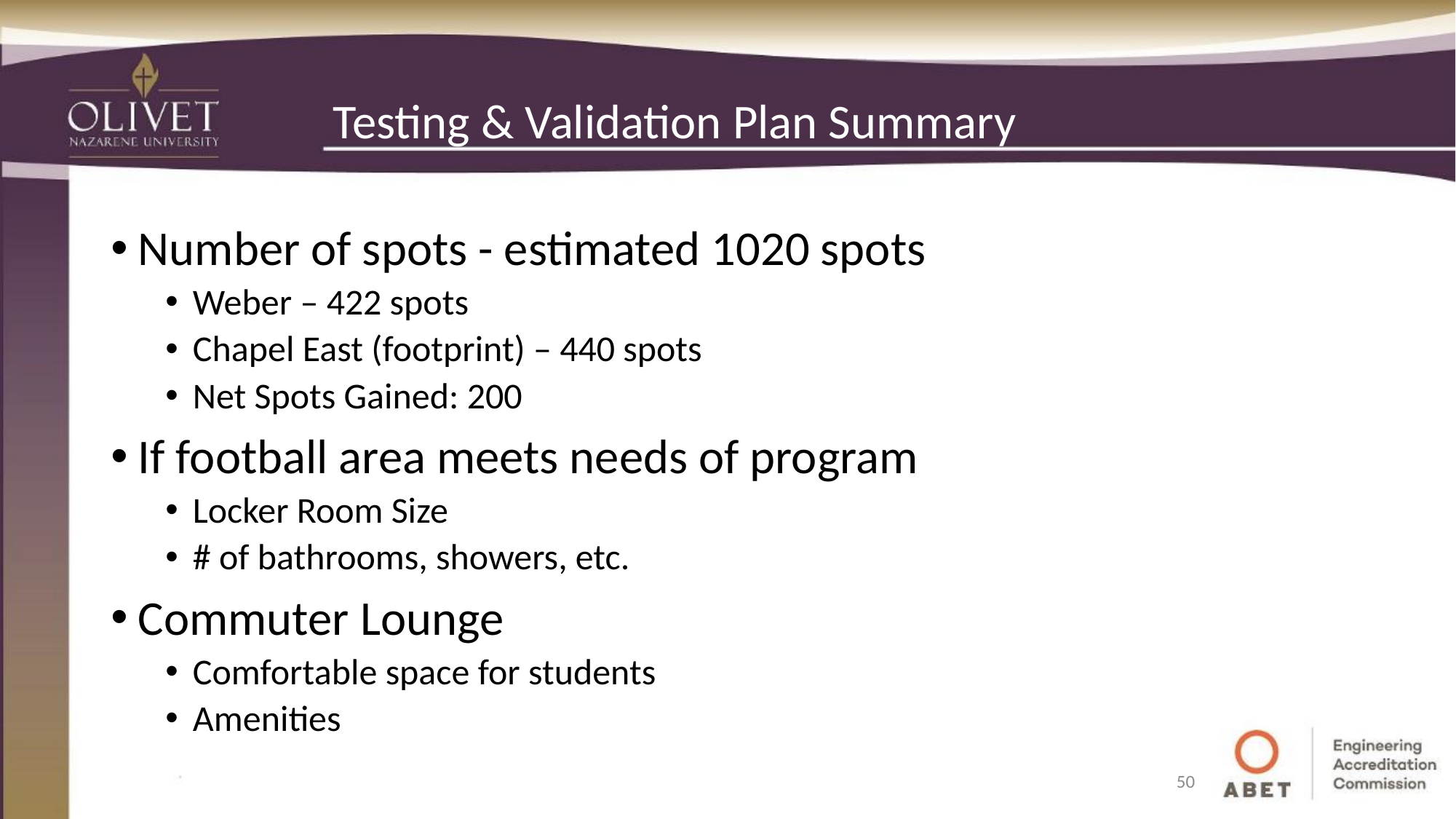

# Testing & Validation Plan Summary
Number of spots - estimated 1020 spots
Weber – 422 spots
Chapel East (footprint) – 440 spots
Net Spots Gained: 200
If football area meets needs of program
Locker Room Size
# of bathrooms, showers, etc.
Commuter Lounge
Comfortable space for students
Amenities

50